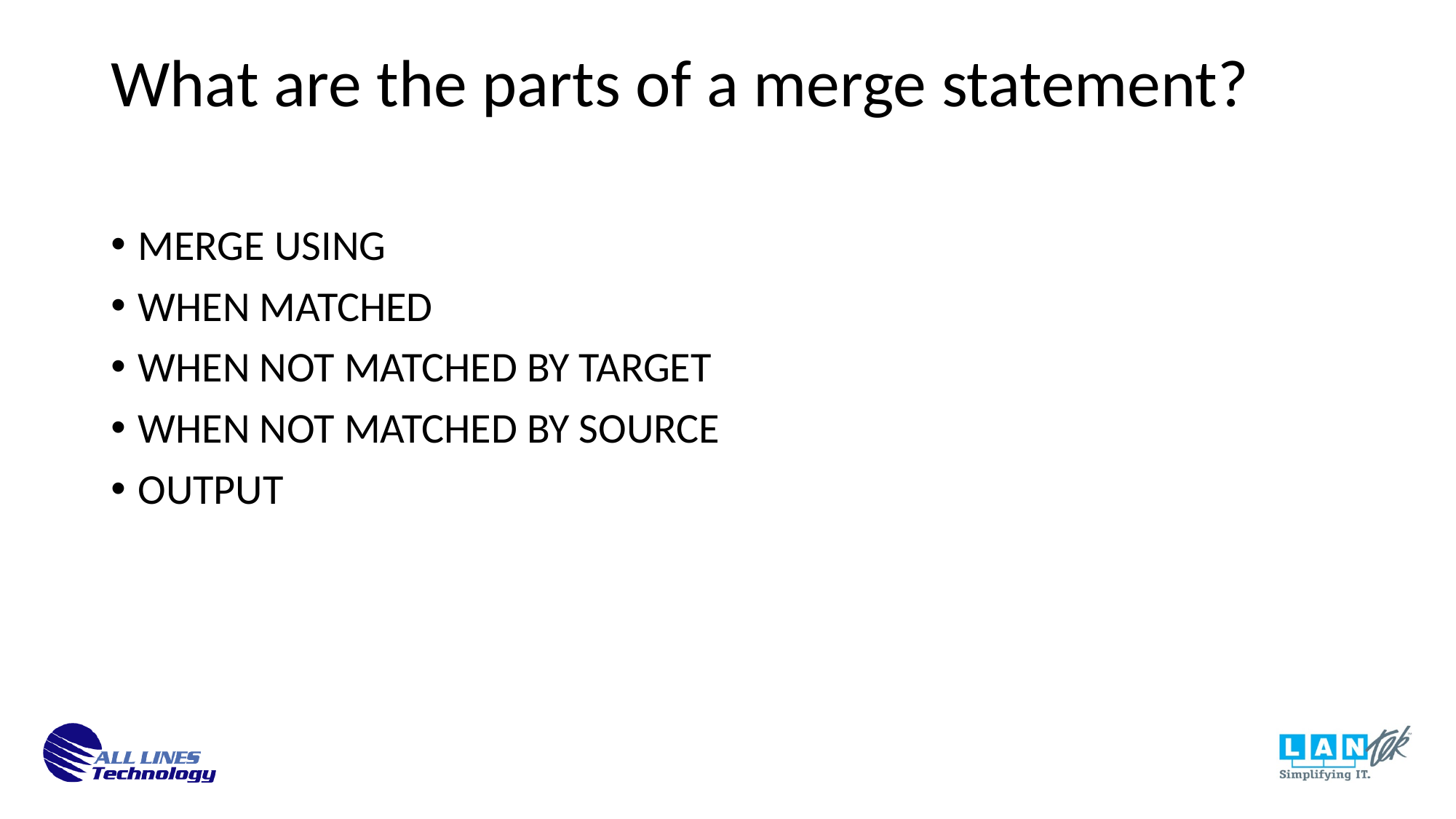

What are the parts of a merge statement?
MERGE USING
WHEN MATCHED
WHEN NOT MATCHED BY TARGET
WHEN NOT MATCHED BY SOURCE
OUTPUT